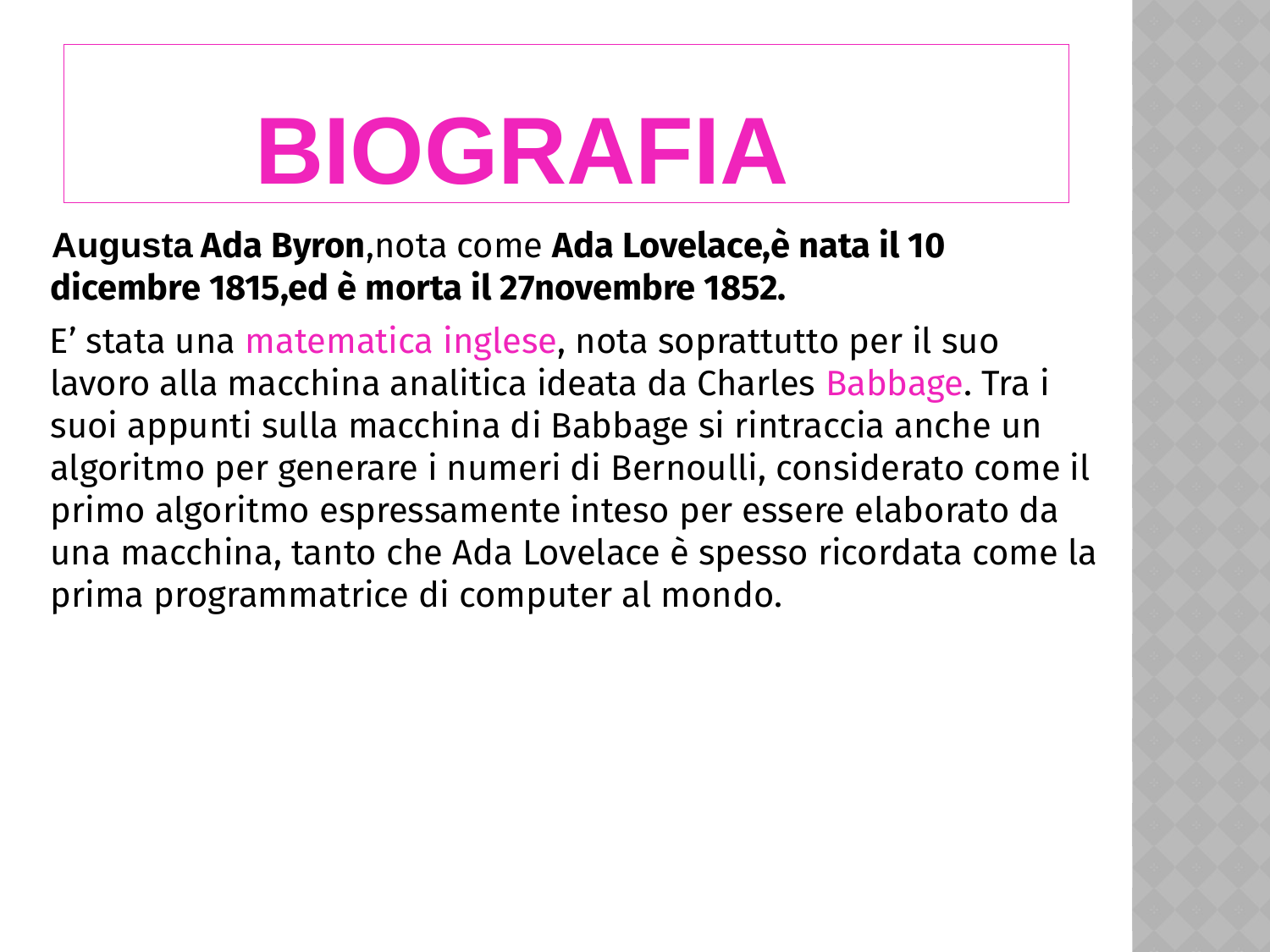

# biografia
    Augusta Ada Byron,nota come Ada Lovelace,è nata il 10 dicembre 1815,ed è morta il 27novembre 1852.
    E’ stata una matematica inglese, nota soprattutto per il suo lavoro alla macchina analitica ideata da Charles Babbage. Tra i suoi appunti sulla macchina di Babbage si rintraccia anche un algoritmo per generare i numeri di Bernoulli, considerato come il primo algoritmo espressamente inteso per essere elaborato da una macchina, tanto che Ada Lovelace è spesso ricordata come la prima programmatrice di computer al mondo.